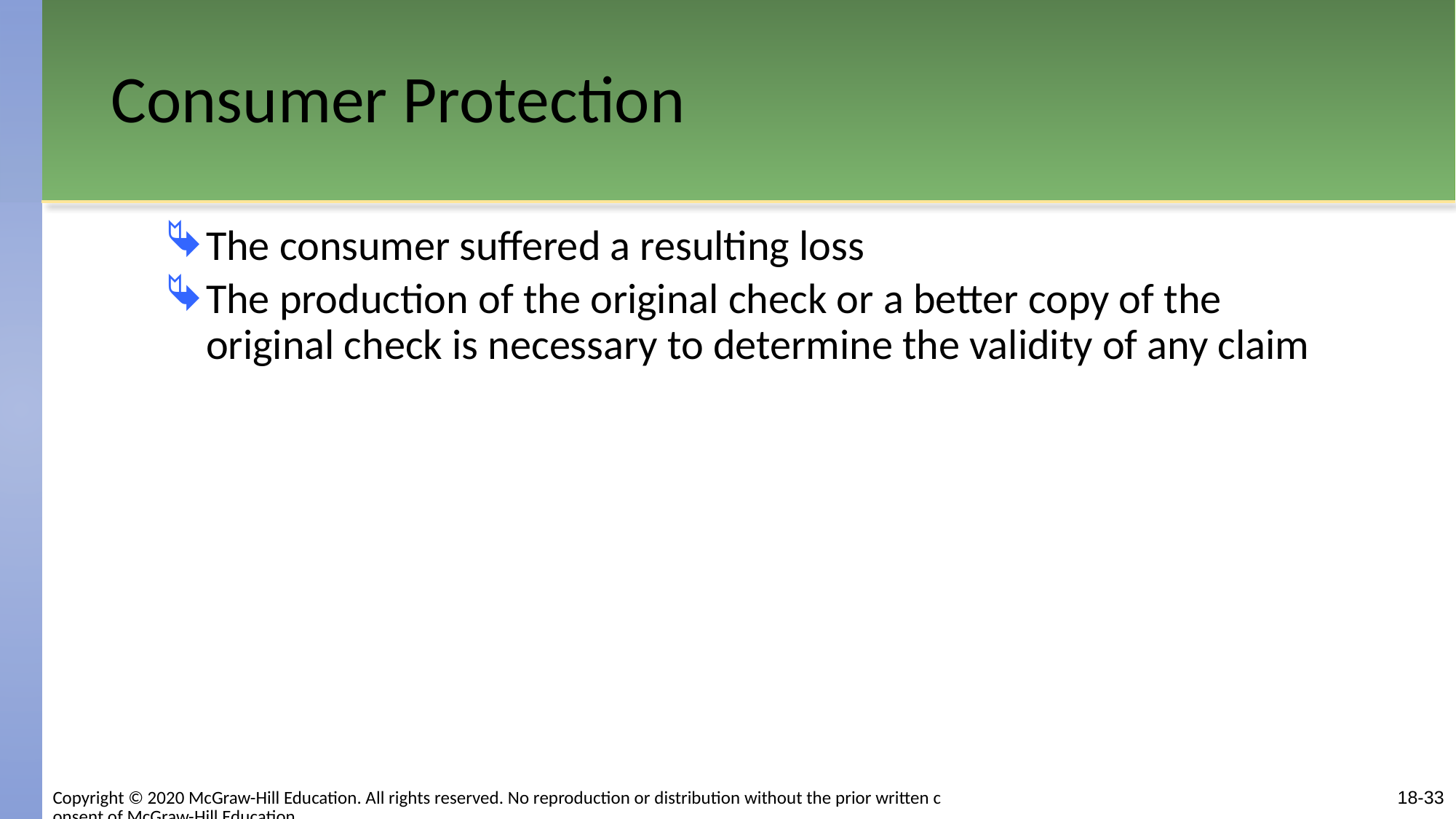

# Consumer Protection
The consumer suffered a resulting loss
The production of the original check or a better copy of the original check is necessary to determine the validity of any claim
18-33
Copyright © 2020 McGraw-Hill Education. All rights reserved. No reproduction or distribution without the prior written consent of McGraw-Hill Education.